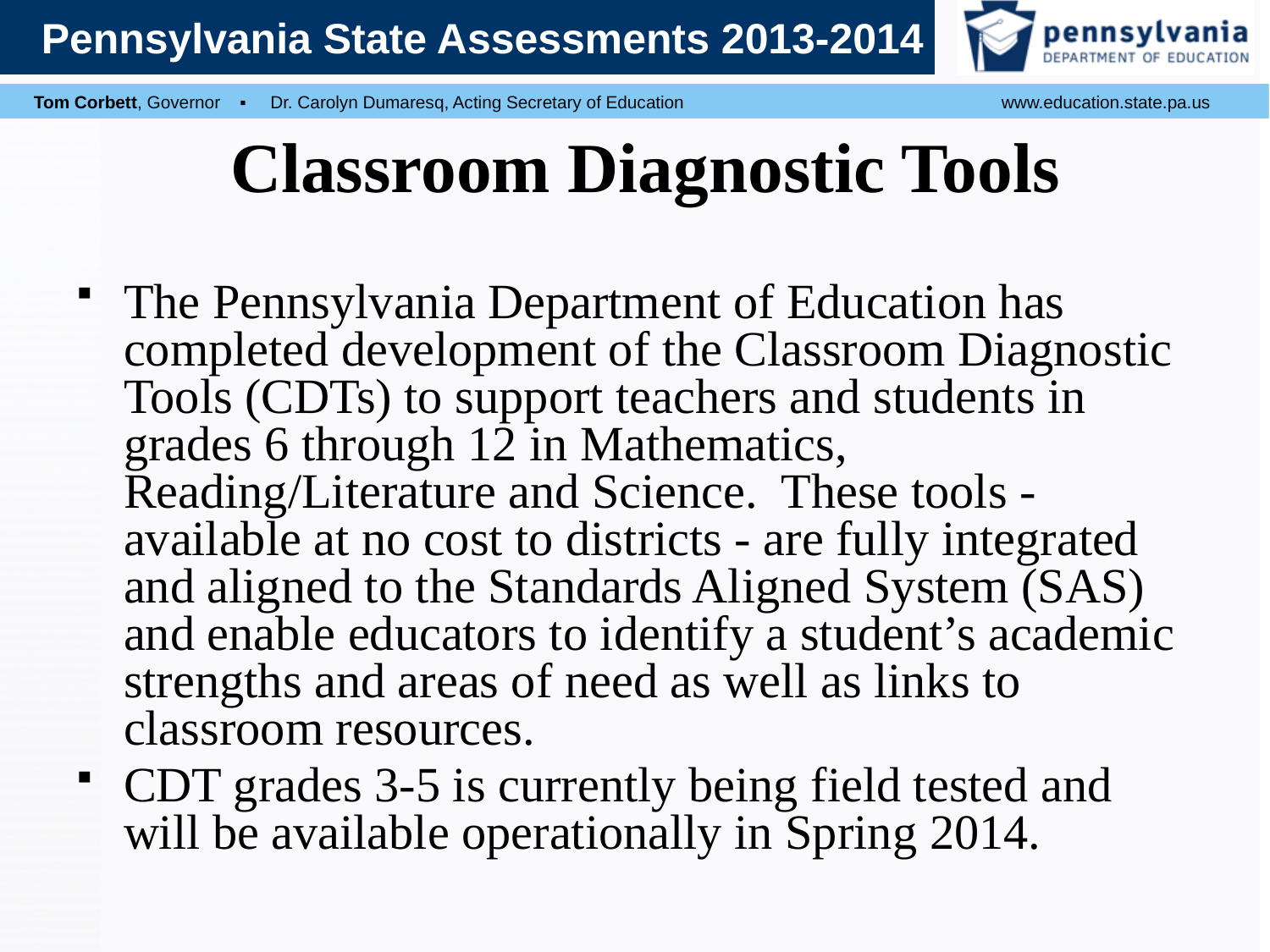

# Classroom Diagnostic Tools

The Pennsylvania Department of Education has completed development of the Classroom Diagnostic Tools (CDTs) to support teachers and students in grades 6 through 12 in Mathematics, Reading/Literature and Science.  These tools - available at no cost to districts - are fully integrated and aligned to the Standards Aligned System (SAS) and enable educators to identify a student’s academic strengths and areas of need as well as links to classroom resources.
CDT grades 3-5 is currently being field tested and will be available operationally in Spring 2014.